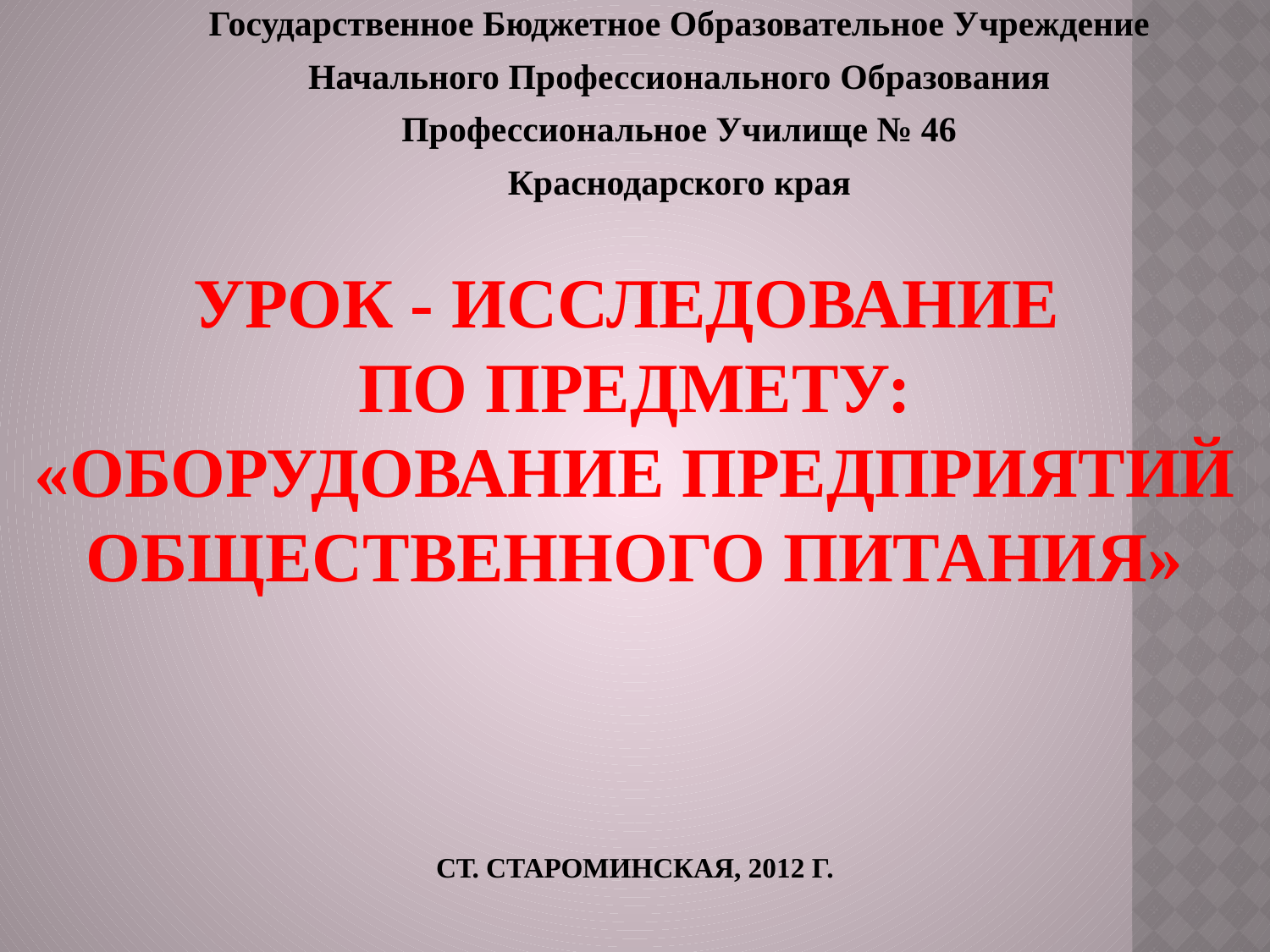

Государственное Бюджетное Образовательное Учреждение
Начального Профессионального Образования
Профессиональное Училище № 46
Краснодарского края
# Урок - исследование по предмету: «Оборудование предприятий общественного питания» ст. Староминская, 2012 г.